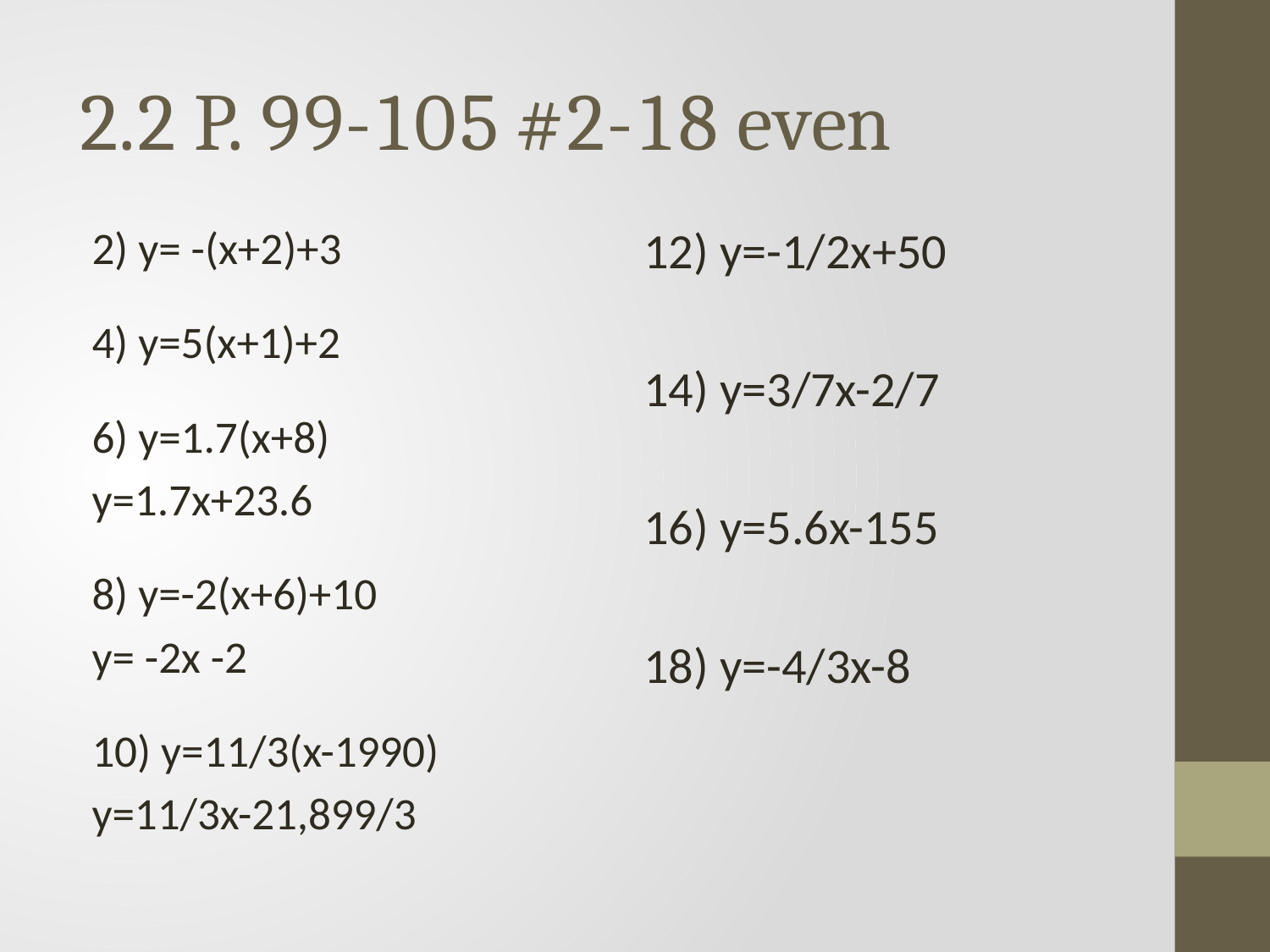

# 2.2 P. 99-105 #2-18 even
2) y= -(x+2)+3

4) y=5(x+1)+2

6) y=1.7(x+8)
y=1.7x+23.6

8) y=-2(x+6)+10
y= -2x -2

10) y=11/3(x-1990)
y=11/3x-21,899/3
12) y=-1/2x+50

14) y=3/7x-2/7

16) y=5.6x-155

18) y=-4/3x-8